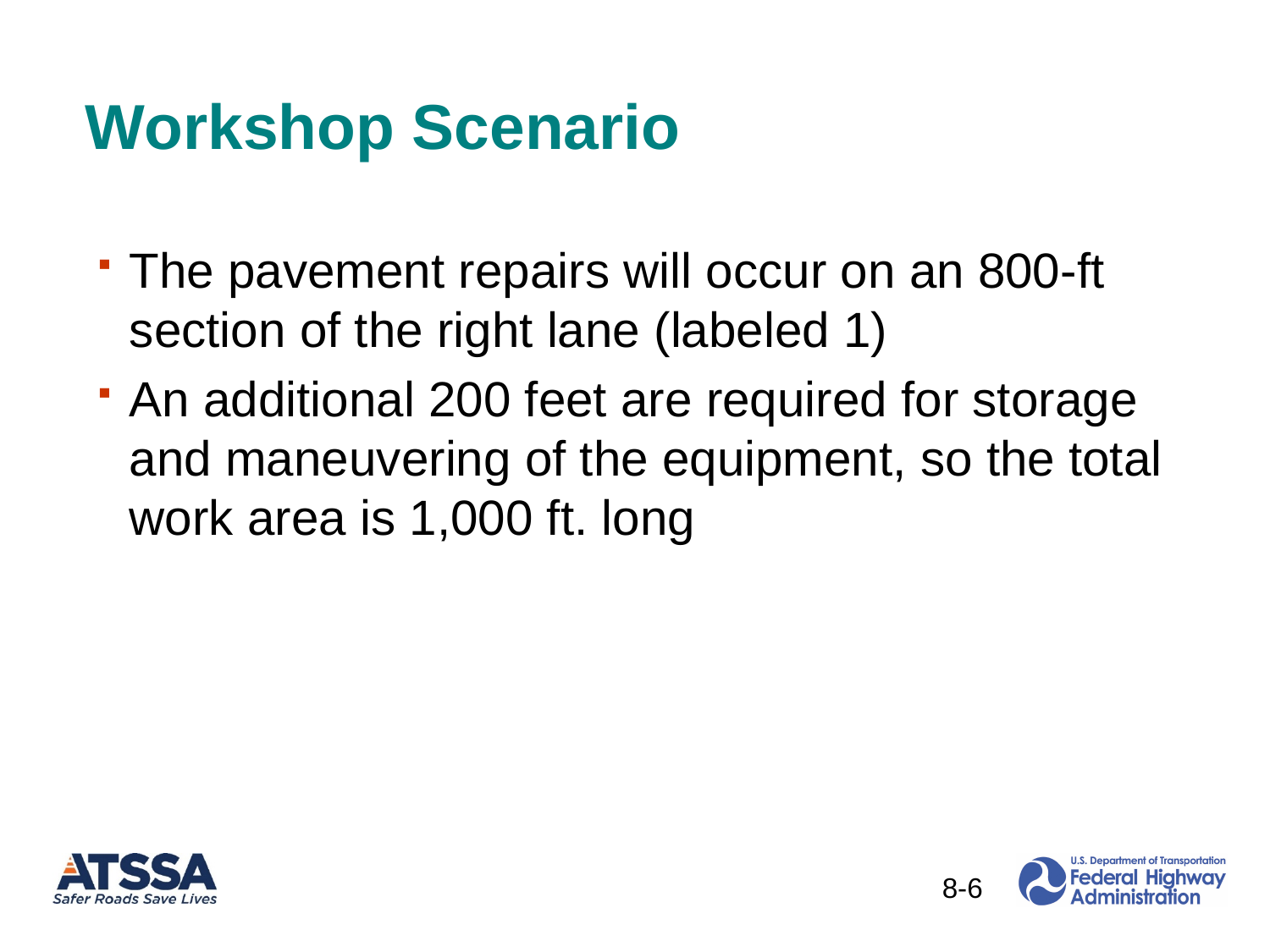

# Workshop Scenario
The pavement repairs will occur on an 800-ft section of the right lane (labeled 1)
An additional 200 feet are required for storage and maneuvering of the equipment, so the total work area is 1,000 ft. long